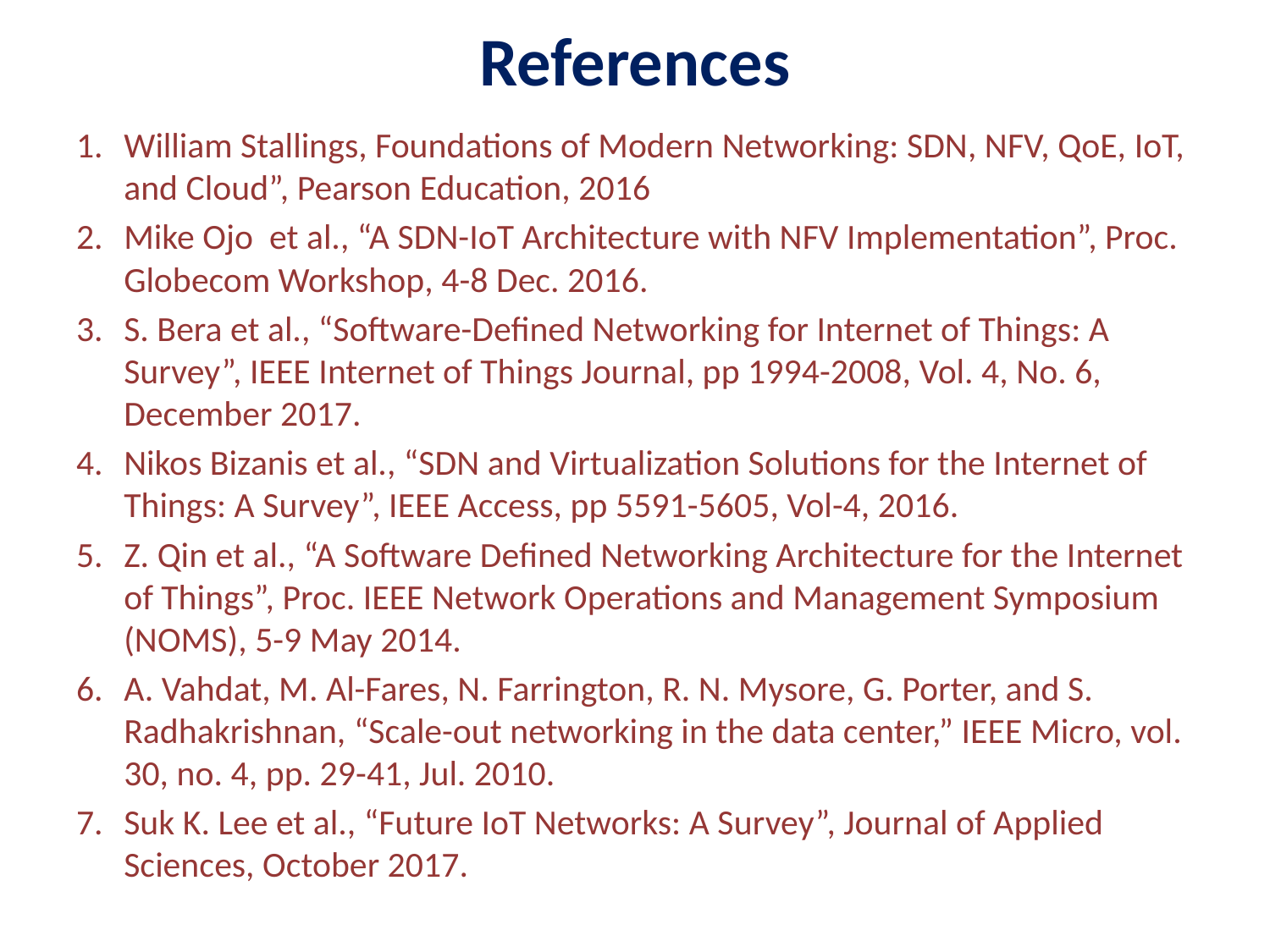

# References
William Stallings, Foundations of Modern Networking: SDN, NFV, QoE, IoT, and Cloud”, Pearson Education, 2016
Mike Ojo  et al., “A SDN-IoT Architecture with NFV Implementation”, Proc. Globecom Workshop, 4-8 Dec. 2016.
S. Bera et al., “Software-Defined Networking for Internet of Things: A Survey”, IEEE Internet of Things Journal, pp 1994-2008, Vol. 4, No. 6, December 2017.
Nikos Bizanis et al., “SDN and Virtualization Solutions for the Internet of Things: A Survey”, IEEE Access, pp 5591-5605, Vol-4, 2016.
Z. Qin et al., “A Software Defined Networking Architecture for the Internet of Things”, Proc. IEEE Network Operations and Management Symposium (NOMS), 5-9 May 2014.
A. Vahdat, M. Al-Fares, N. Farrington, R. N. Mysore, G. Porter, and S. Radhakrishnan, “Scale-out networking in the data center,” IEEE Micro, vol. 30, no. 4, pp. 29-41, Jul. 2010.
Suk K. Lee et al., “Future IoT Networks: A Survey”, Journal of Applied Sciences, October 2017.